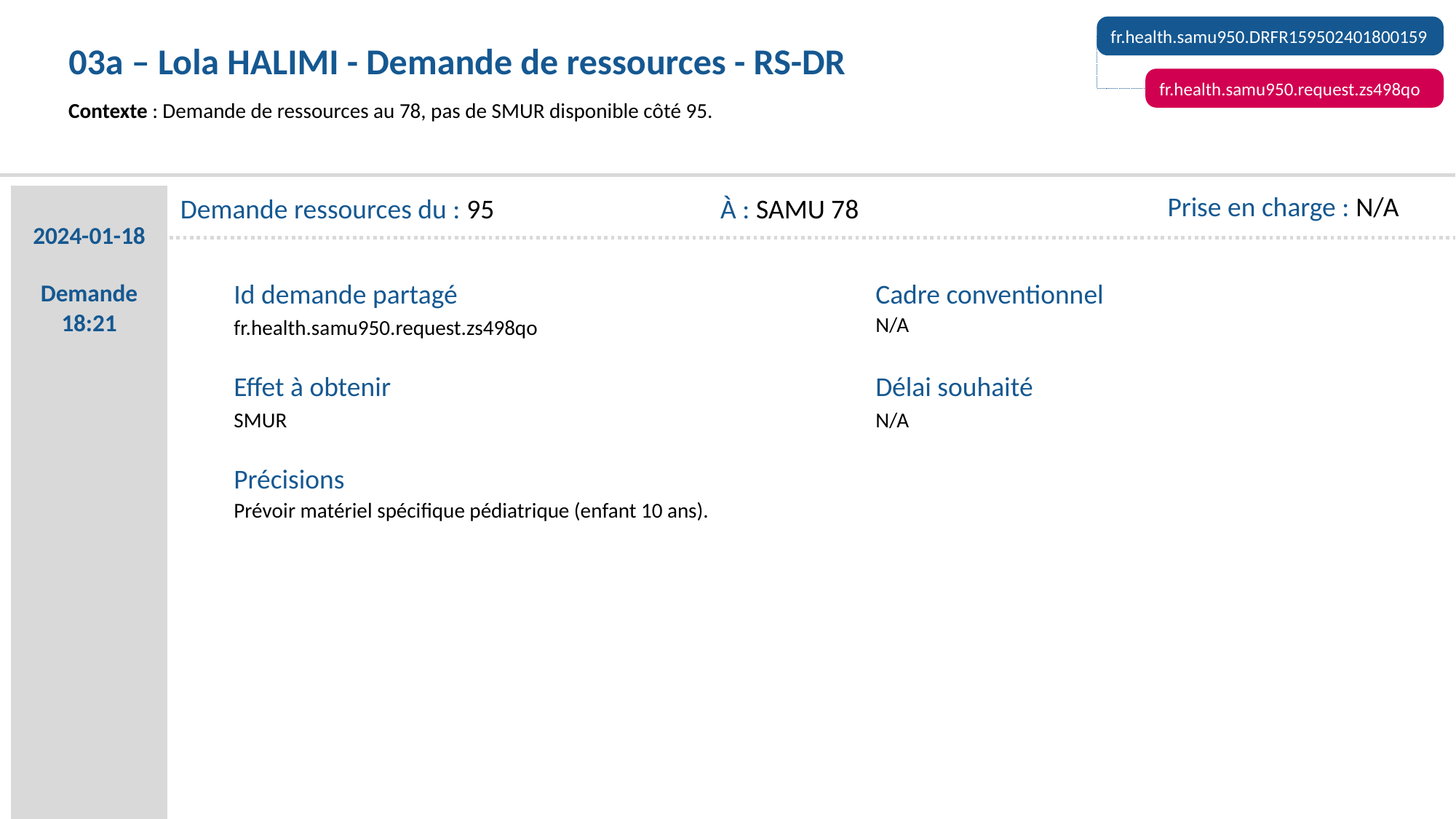

fr.health.samu950.DRFR159502401800159
03a – Lola HALIMI - Demande de ressources - RS-DR
fr.health.samu950.request.zs498qo
Contexte : Demande de ressources au 78, pas de SMUR disponible côté 95.
Prise en charge : N/A

2024-01-18

Demande 18:21

Demande ressources du : 95
À : SAMU 78
Cadre conventionnel
Id demande partagé
N/A
fr.health.samu950.request.zs498qo
Effet à obtenir
Délai souhaité
SMUR
N/A
Précisions
Prévoir matériel spécifique pédiatrique (enfant 10 ans).